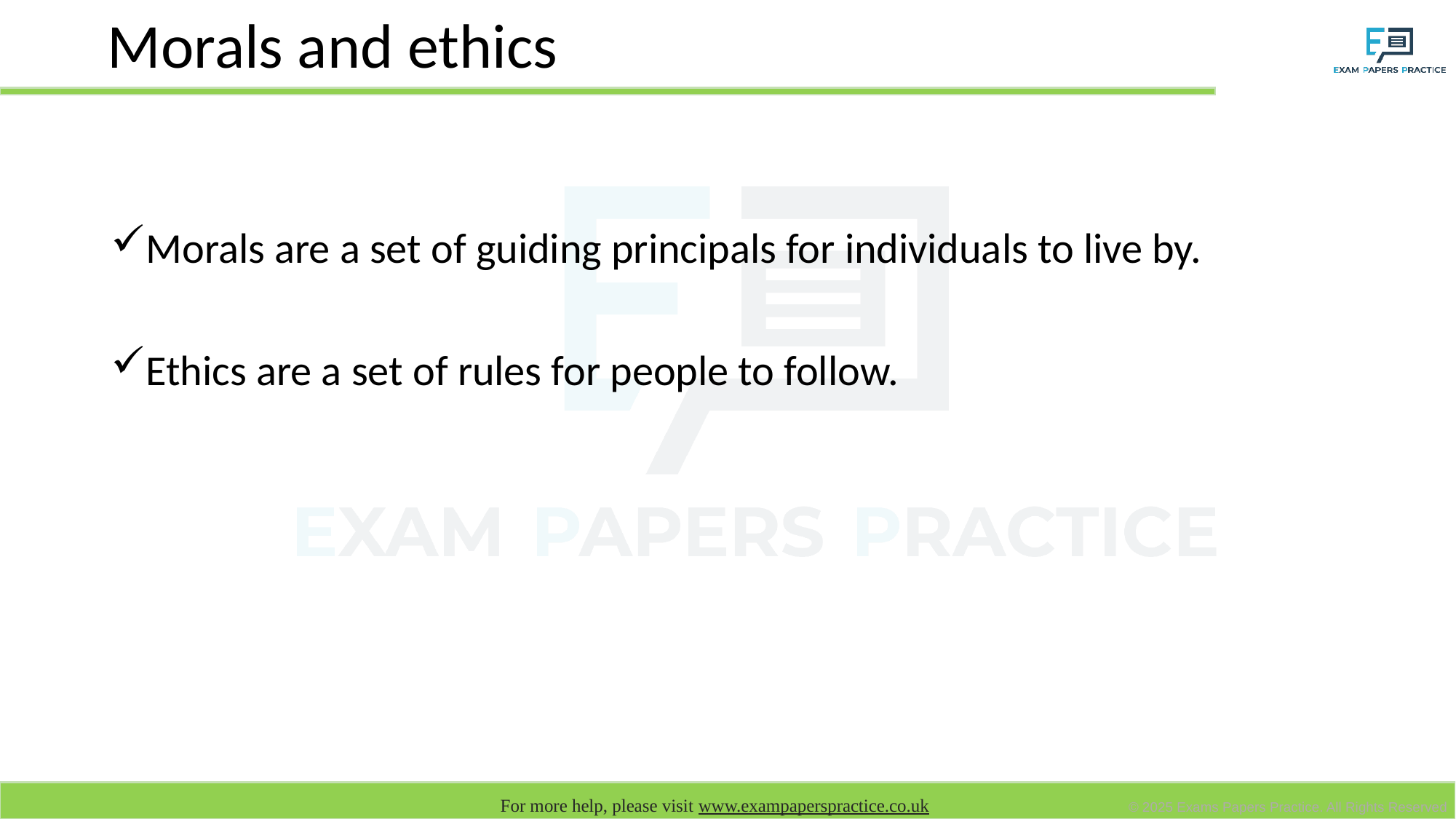

# Morals and ethics
Morals are a set of guiding principals for individuals to live by.

Ethics are a set of rules for people to follow.